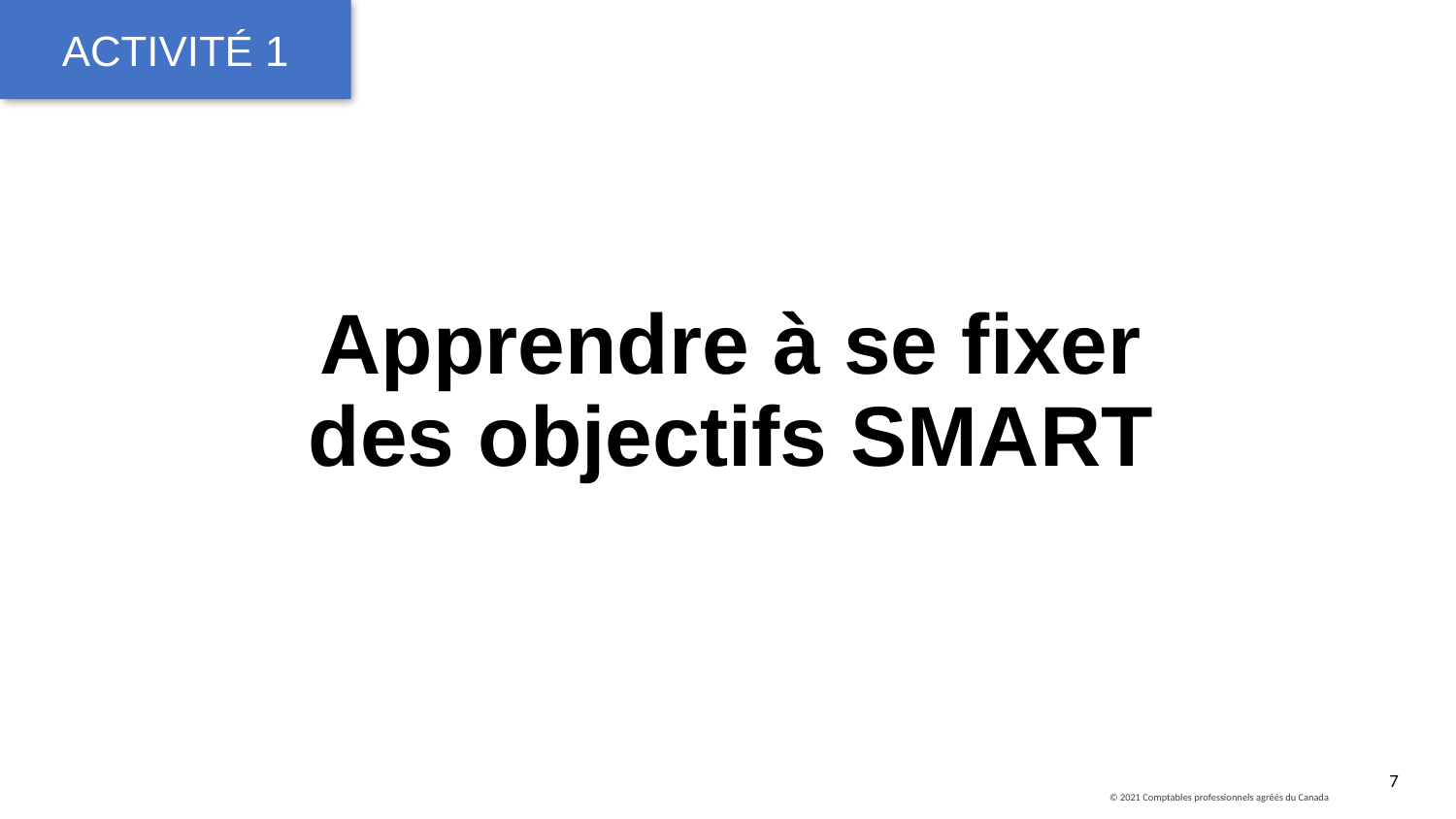

ACTIVITÉ 1
# Apprendre à se fixer des objectifs SMART
7
© 2021 Comptables professionnels agréés du Canada